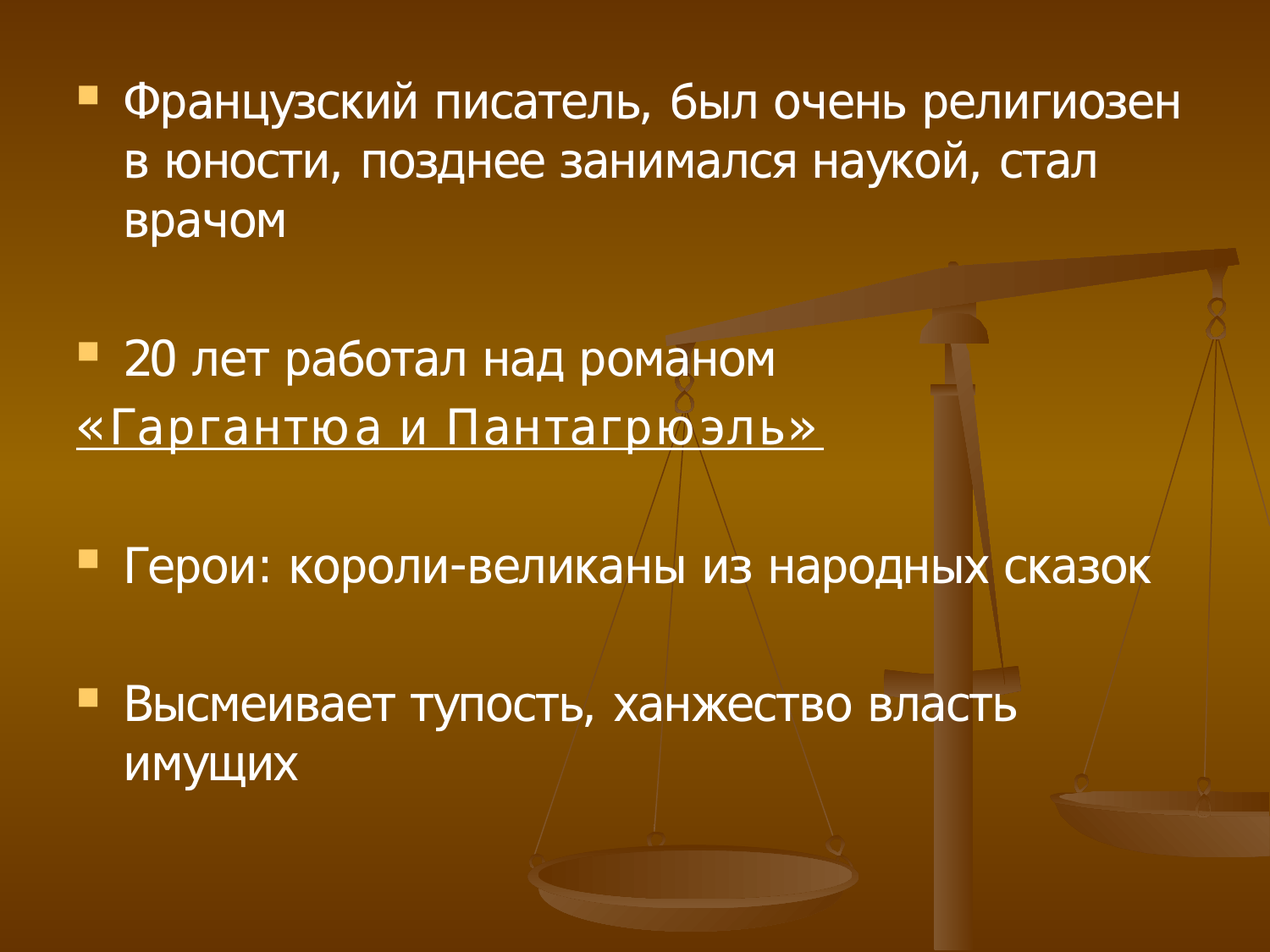

Французский писатель, был очень религиозен в юности, позднее занимался наукой, стал врачом

20 лет работал над романом
«Гаргантюа и Пантагрюэль»

Герои: короли-великаны из народных сказок

Высмеивает тупость, ханжество власть имущих